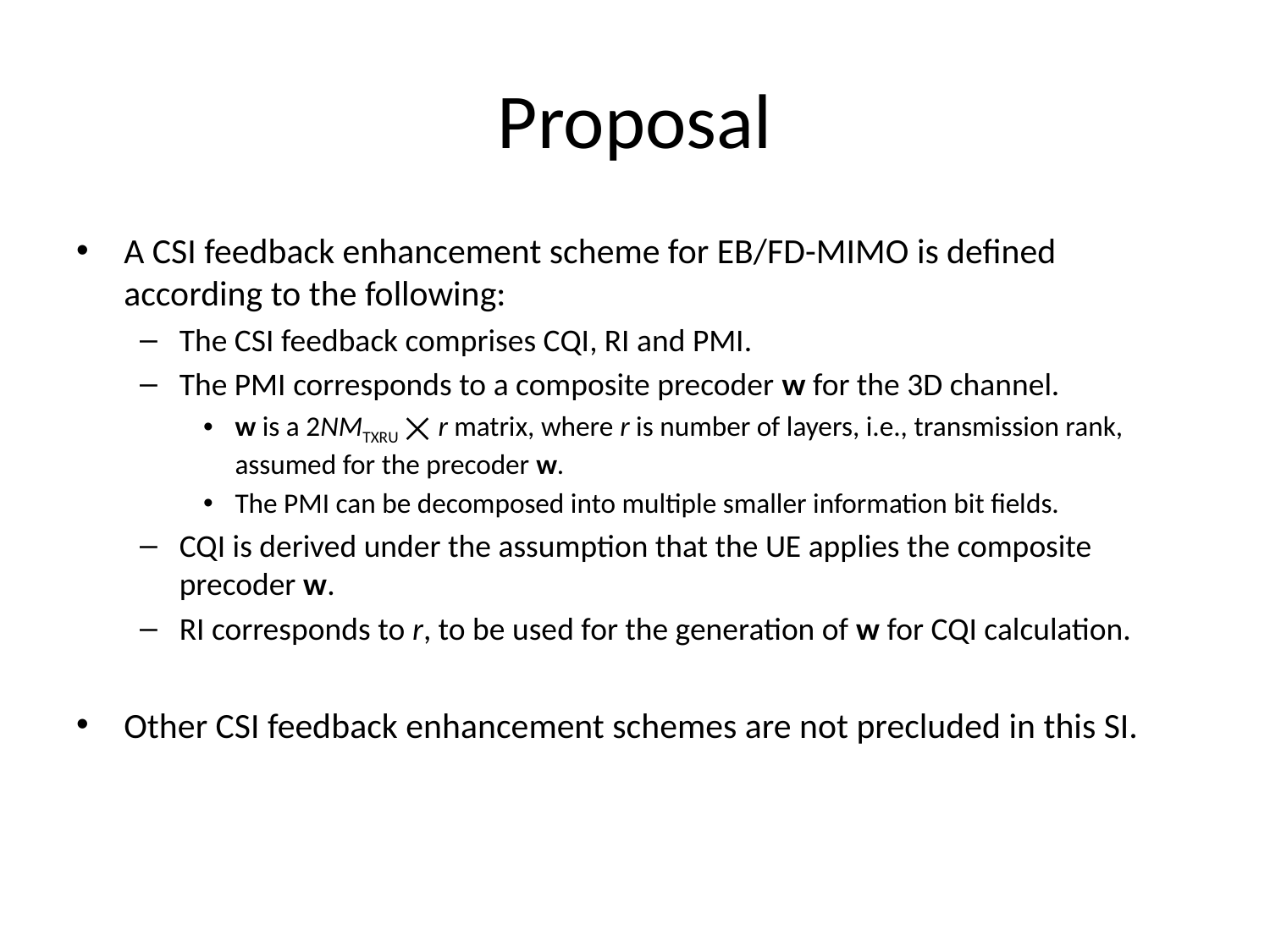

# Proposal
A CSI feedback enhancement scheme for EB/FD-MIMO is defined according to the following:
The CSI feedback comprises CQI, RI and PMI.
The PMI corresponds to a composite precoder w for the 3D channel.
w is a 2NMTXRU ⨉ r matrix, where r is number of layers, i.e., transmission rank, assumed for the precoder w.
The PMI can be decomposed into multiple smaller information bit fields.
CQI is derived under the assumption that the UE applies the composite precoder w.
RI corresponds to r, to be used for the generation of w for CQI calculation.

Other CSI feedback enhancement schemes are not precluded in this SI.